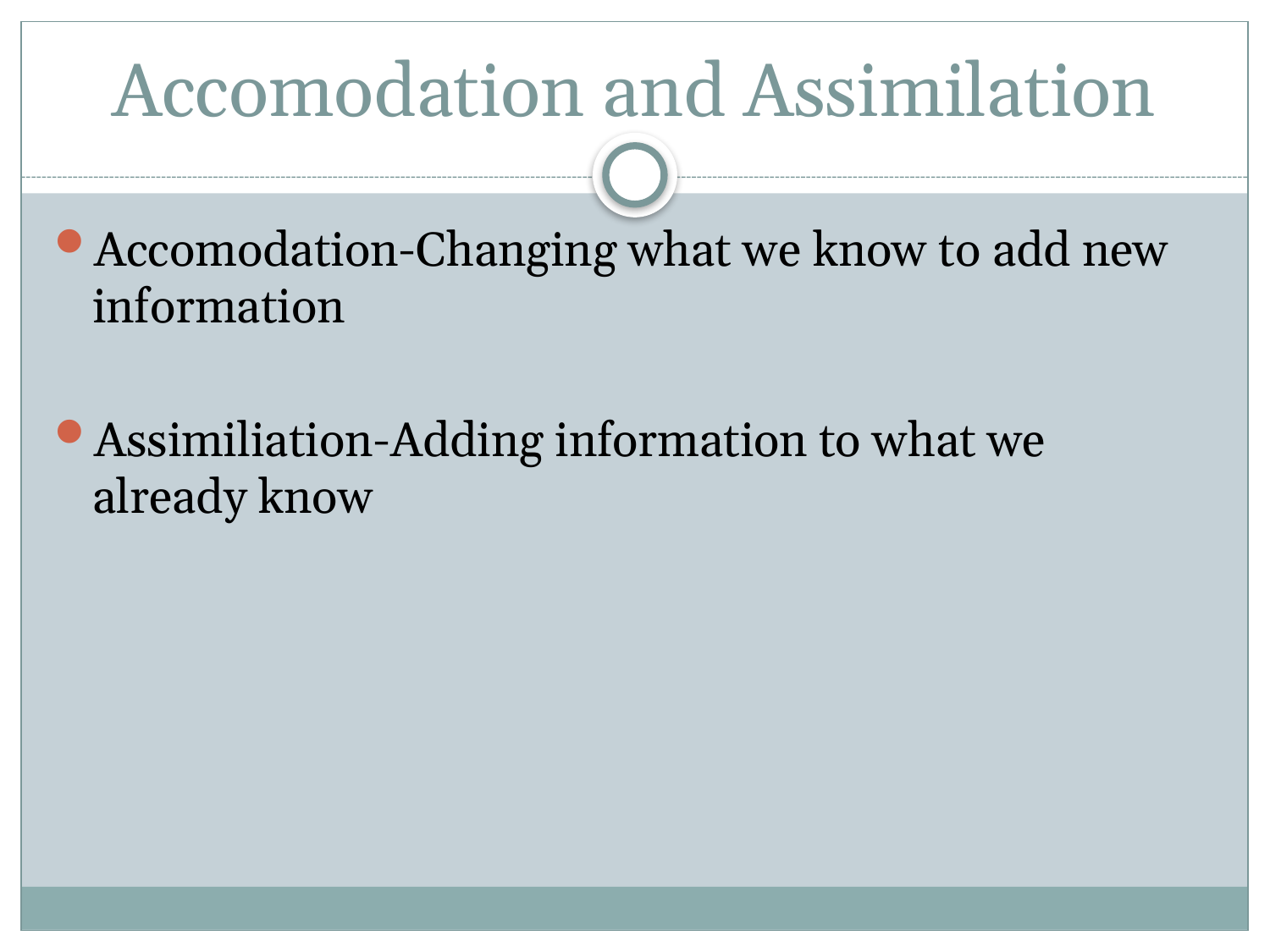

# Accomodation and Assimilation
Accomodation-Changing what we know to add new information

Assimiliation-Adding information to what we already know